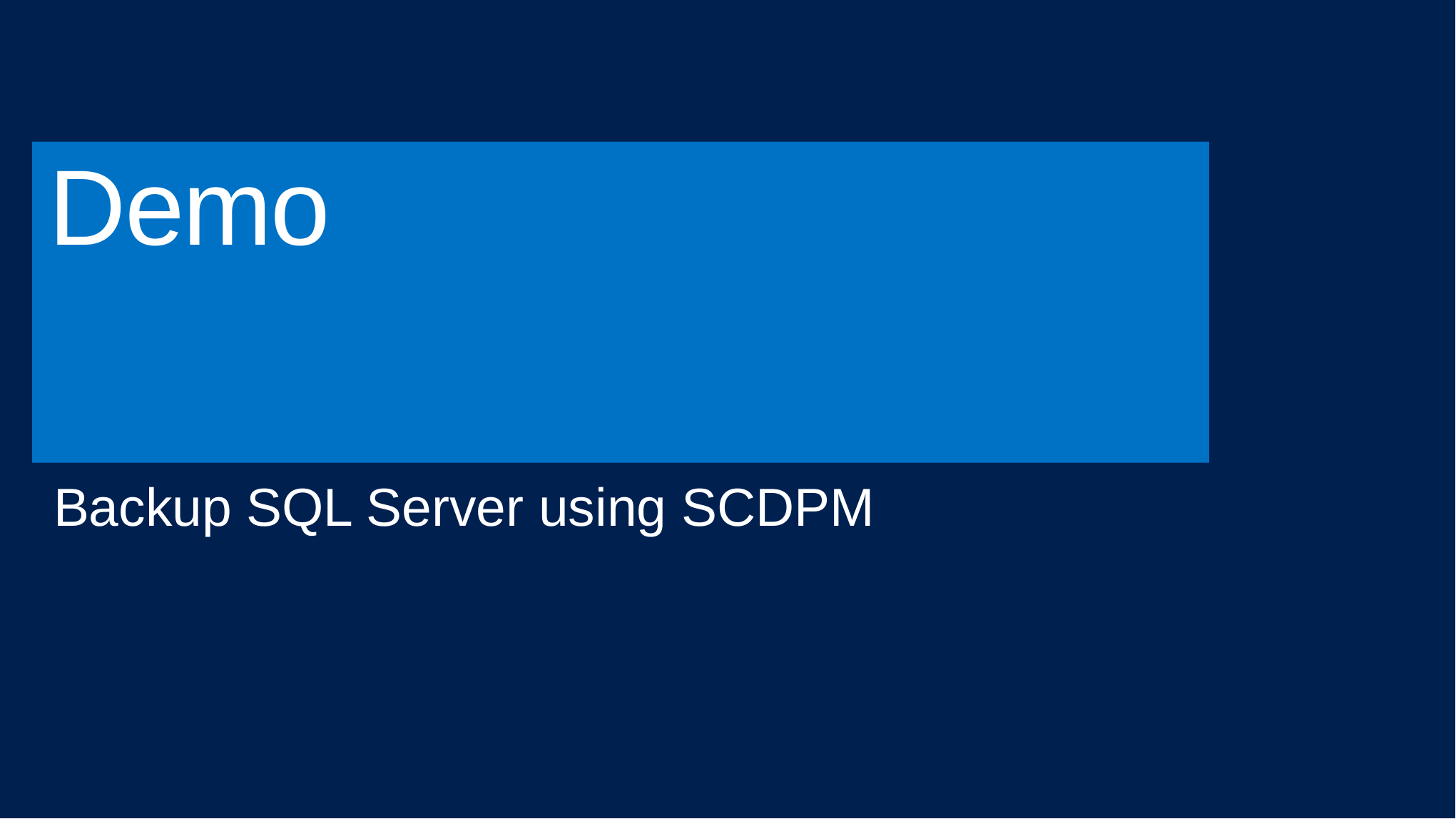

# Demo
Backup SQL Server using SCDPM